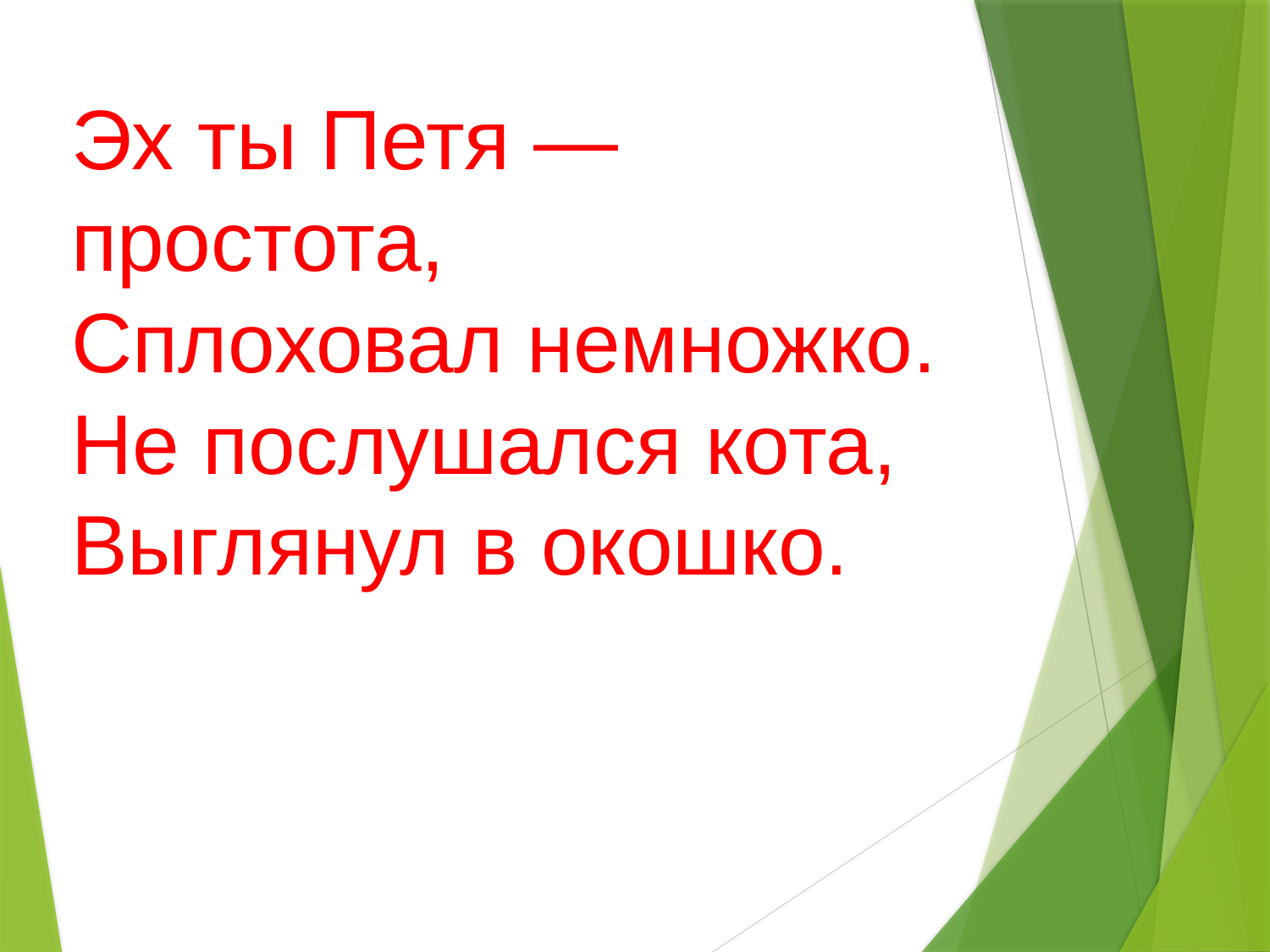

Эх ты Петя — простота,
Сплоховал немножко.
Не послушался кота,
Выглянул в окошко.